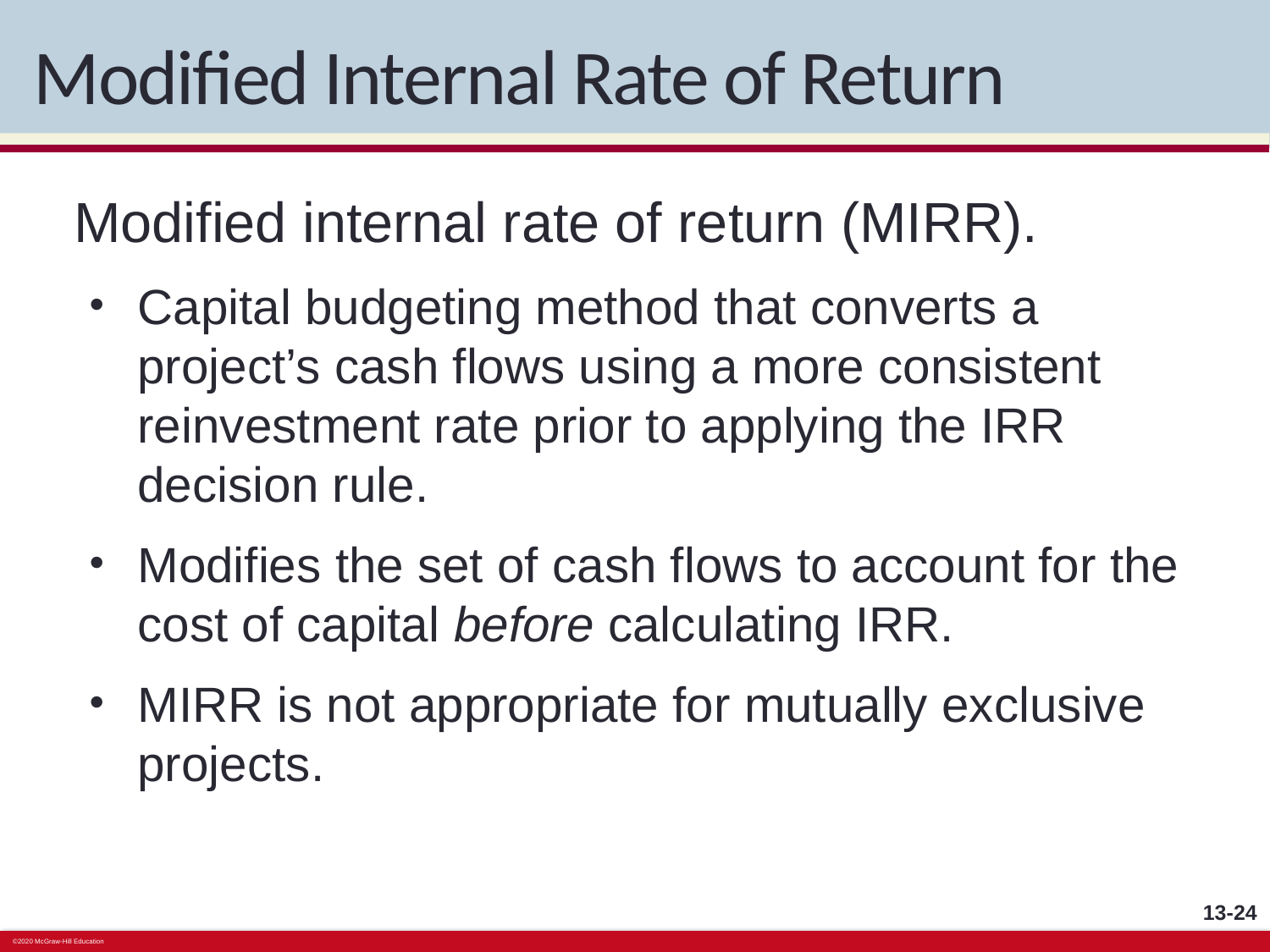

# Modified Internal Rate of Return
Modified internal rate of return (MIRR).
Capital budgeting method that converts a project’s cash flows using a more consistent reinvestment rate prior to applying the IRR decision rule.
Modifies the set of cash flows to account for the cost of capital before calculating IRR.
MIRR is not appropriate for mutually exclusive projects.